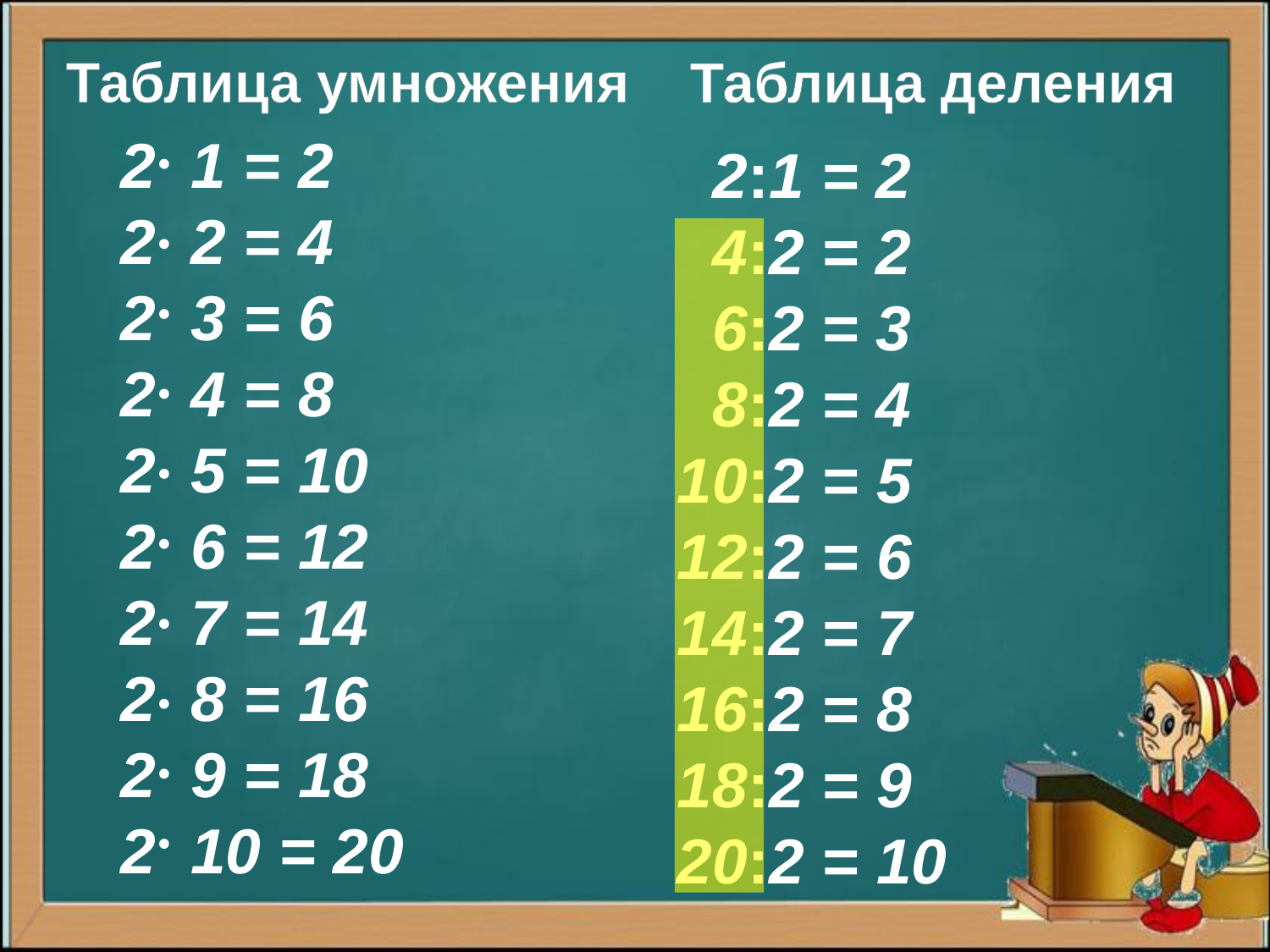

Таблица умножения
Таблица деления
2  1 = 2
2  2 = 4
2  3 = 6
2  4 = 8
2  5 = 10
2  6 = 12
2  7 = 14
2  8 = 16
2  9 = 18
2  10 = 20

  2:1 = 2
  4:2 = 2
  6:2 = 3
  8:2 = 4
10:2 = 5
12:2 = 6
14:2 = 7
16:2 = 8
18:2 = 9
20:2 = 10